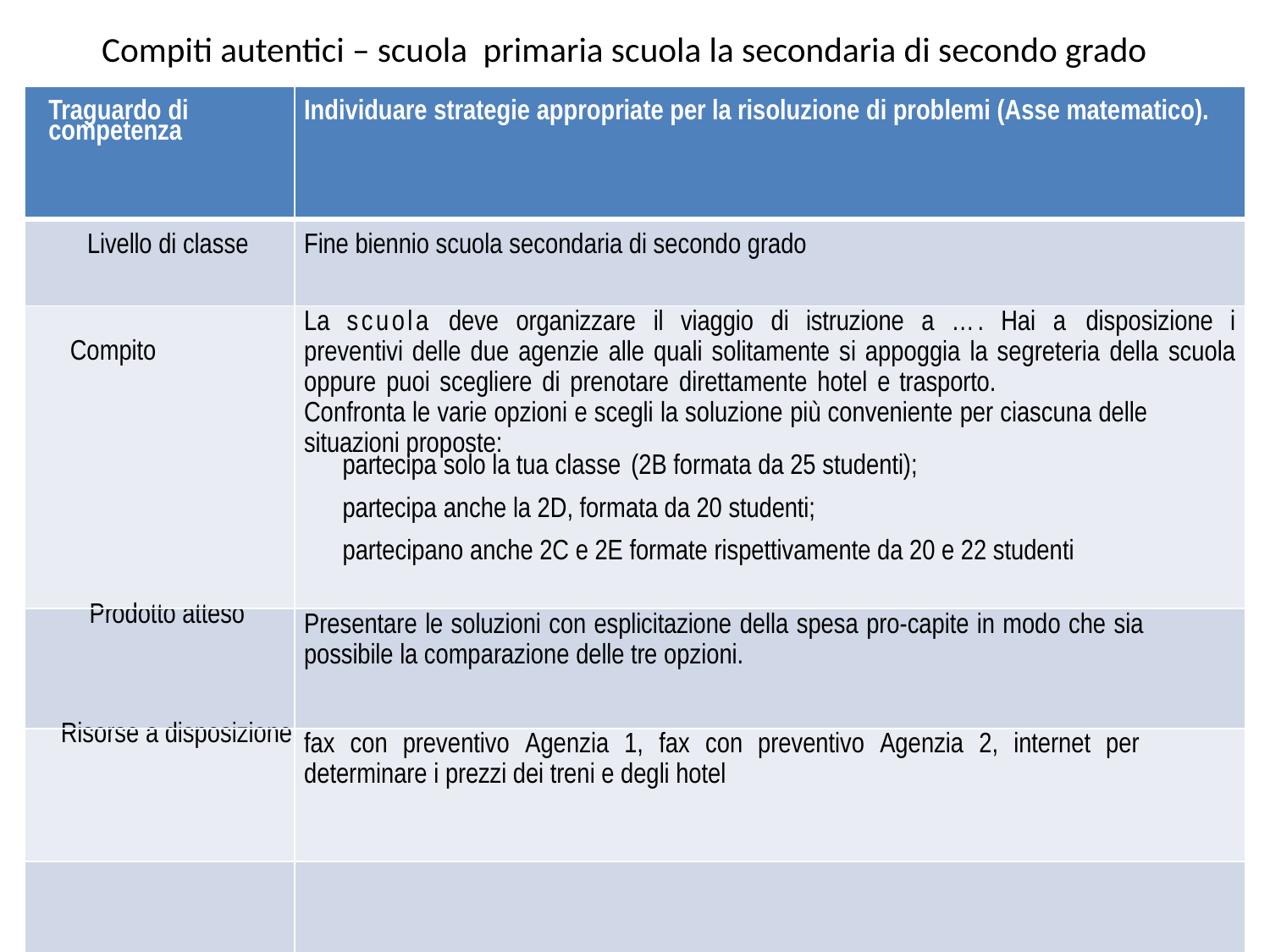

# Compiti autentici – scuola  primaria scuola la secondaria di secondo grado
| Traguardo di competenza | Individuare strategie appropriate per la risoluzione di problemi (Asse matematico). |
| --- | --- |
| Livello di classe | Fine biennio scuola secondaria di secondo grado |
| Compito | La scuola deve organizzare il viaggio di istruzione a …. Hai a disposizione i preventivi delle due agenzie alle quali solitamente si appoggia la segreteria della scuola oppure puoi scegliere di prenotare direttamente hotel e trasporto. Confronta le varie opzioni e scegli la soluzione più conveniente per ciascuna delle situazioni proposte: partecipa solo la tua classe (2B formata da 25 studenti); partecipa anche la 2D, formata da 20 studenti; partecipano anche 2C e 2E formate rispettivamente da 20 e 22 studenti |
| Prodotto atteso | Presentare le soluzioni con esplicitazione della spesa pro-capite in modo che sia possibile la comparazione delle tre opzioni. |
| Risorse a disposizione | fax con preventivo Agenzia 1, fax con preventivo Agenzia 2, internet per determinare i prezzi dei treni e degli hotel |
|  |  |